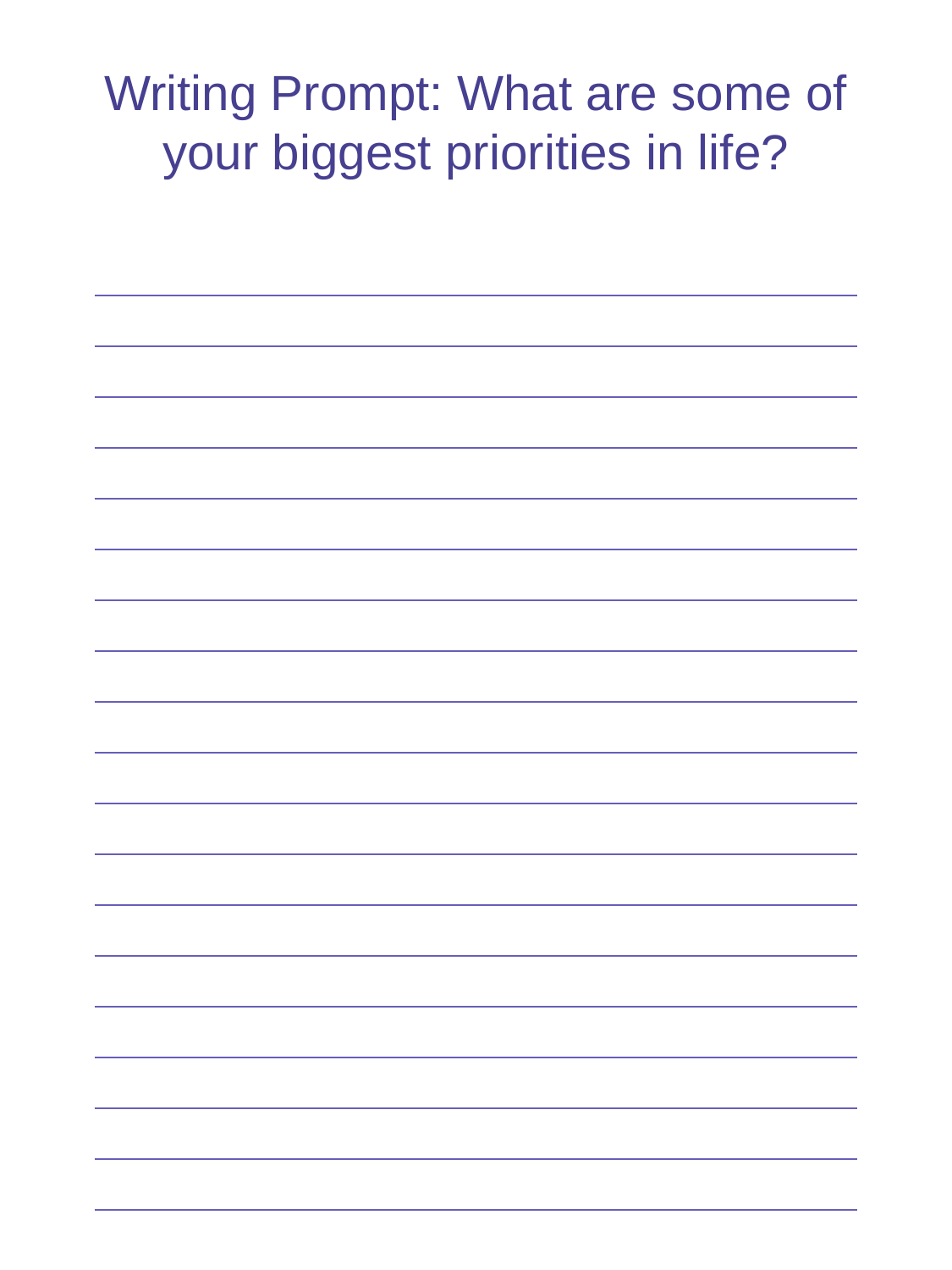

Writing Prompt: What are some of your biggest priorities in life?
|  |
| --- |
|  |
|  |
|  |
|  |
|  |
|  |
|  |
|  |
|  |
|  |
|  |
|  |
|  |
|  |
|  |
|  |
|  |